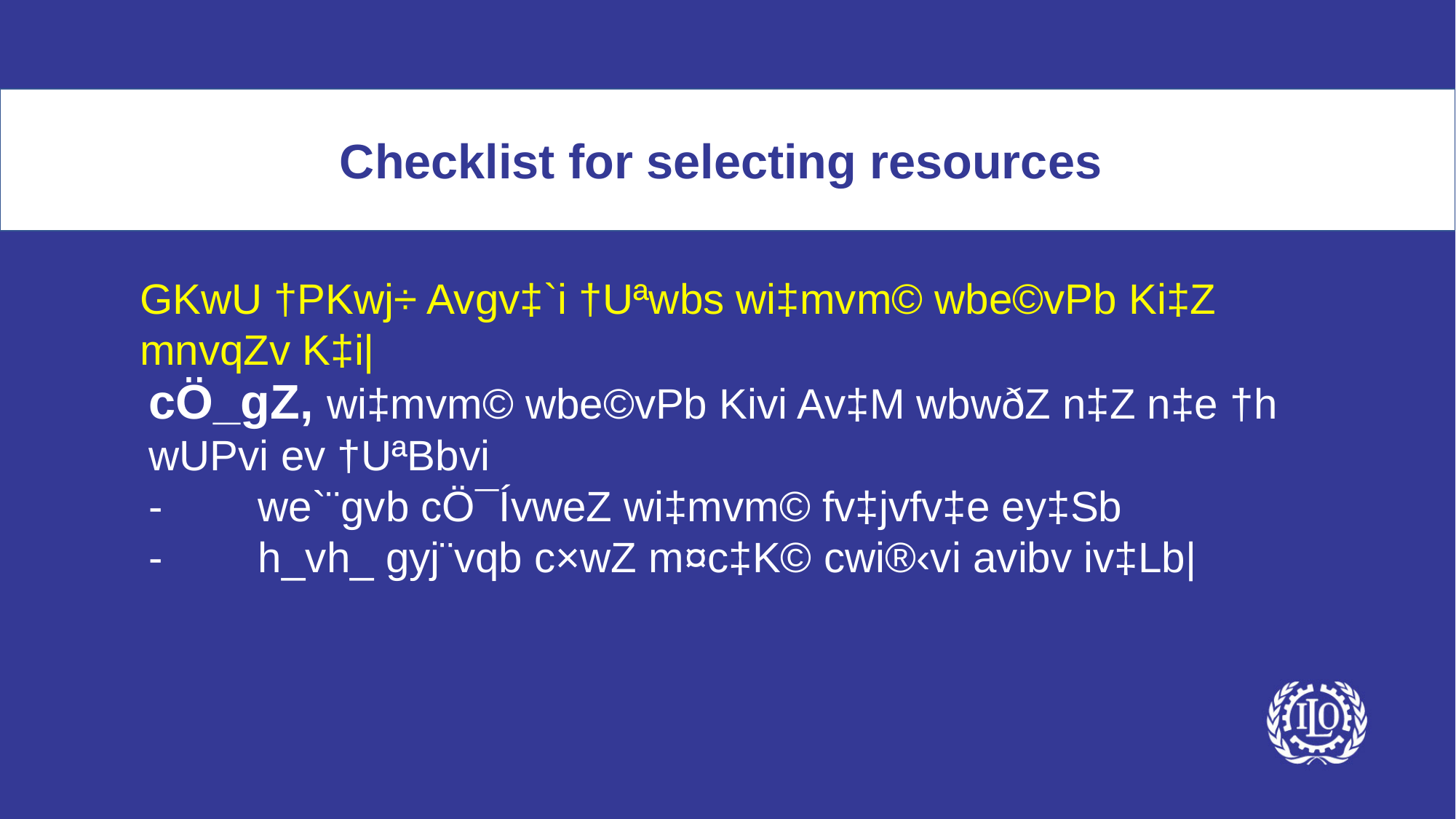

Checklist for selecting resources
GKwU †PKwj÷ Avgv‡`i †Uªwbs wi‡mvm© wbe©vPb Ki‡Z mnvqZv K‡i|
cÖ_gZ, wi‡mvm© wbe©vPb Kivi Av‡M wbwðZ n‡Z n‡e †h wUPvi ev †UªBbvi
-	we`¨gvb cÖ¯ÍvweZ wi‡mvm© fv‡jvfv‡e ey‡Sb
-	h_vh_ gyj¨vqb c×wZ m¤c‡K© cwi®‹vi avibv iv‡Lb|